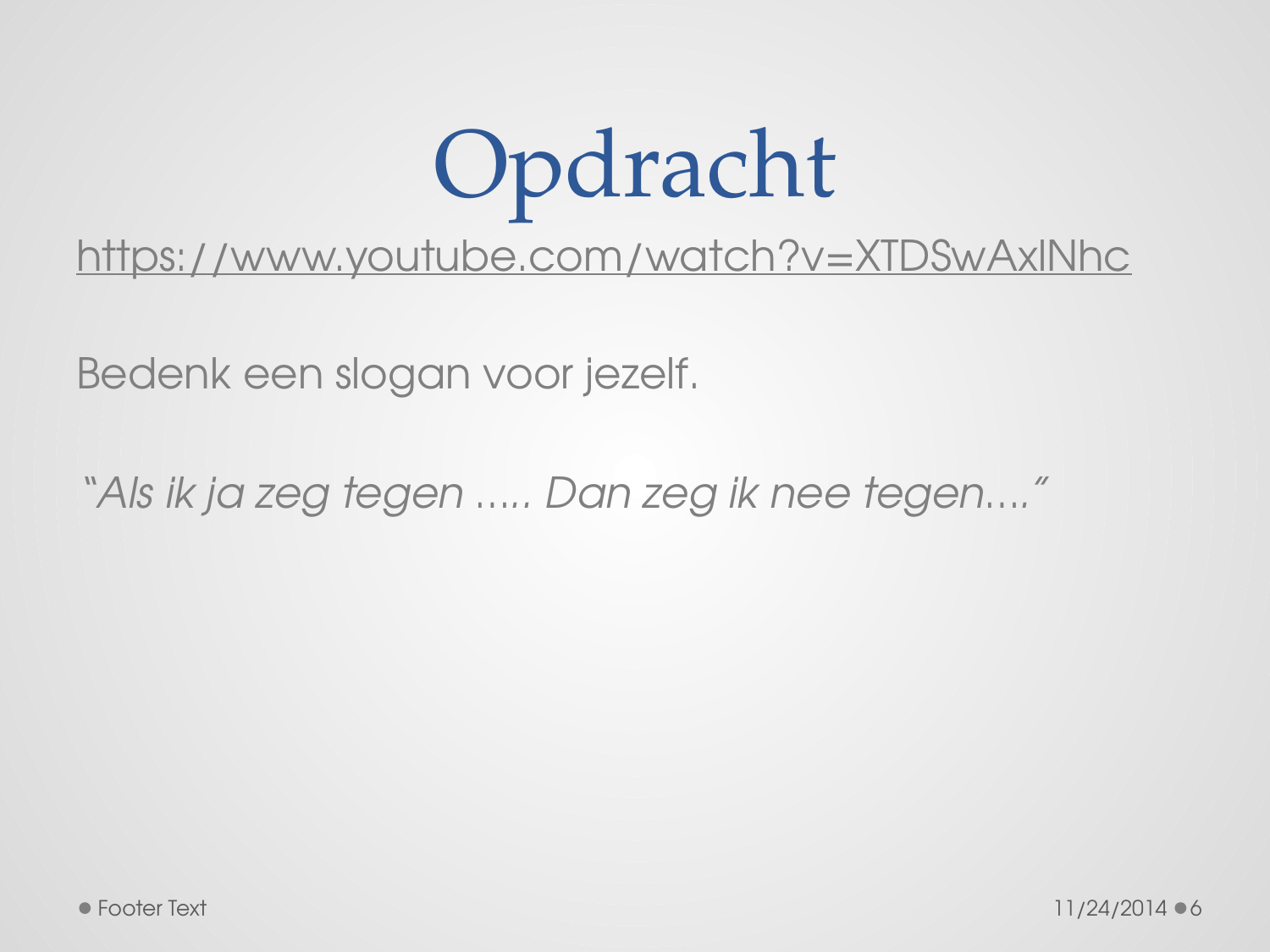

# Opdracht
https://www.youtube.com/watch?v=XTDSwAxlNhc

Bedenk een slogan voor jezelf.

“Als ik ja zeg tegen ….. Dan zeg ik nee tegen….”

Footer Text
11/24/2014
6